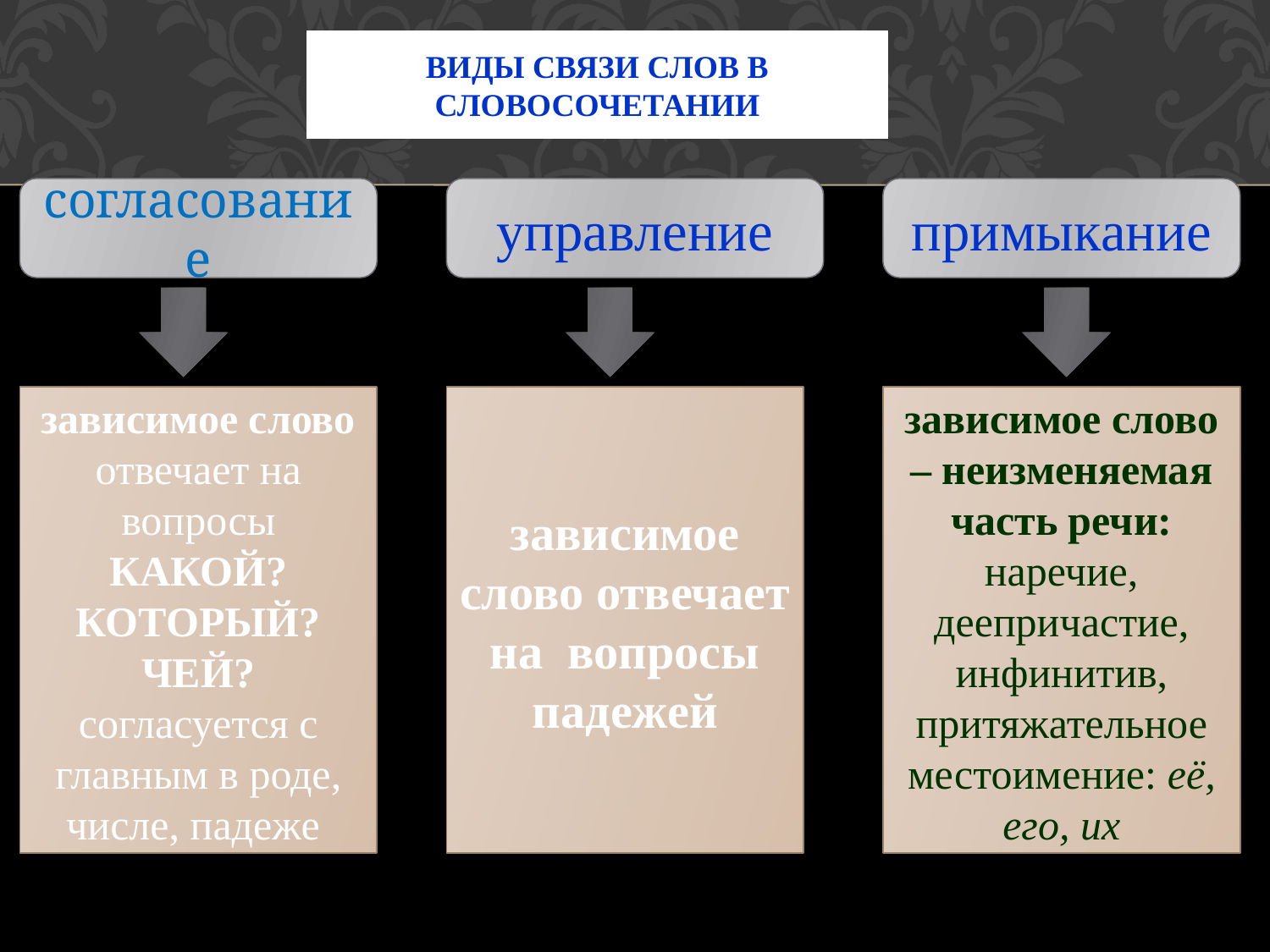

# Виды связи слов в словосочетании
согласование

согласование
управление
примыкание

зависимое слово отвечает на вопросы КАКОЙ? КОТОРЫЙ? ЧЕЙ?
согласуется с главным в роде, числе, падеже
зависимое слово отвечает на  вопросы
падежей
зависимое слово – неизменяемая часть речи: наречие, деепричастие, инфинитив, притяжательное местоимение: её, его, их